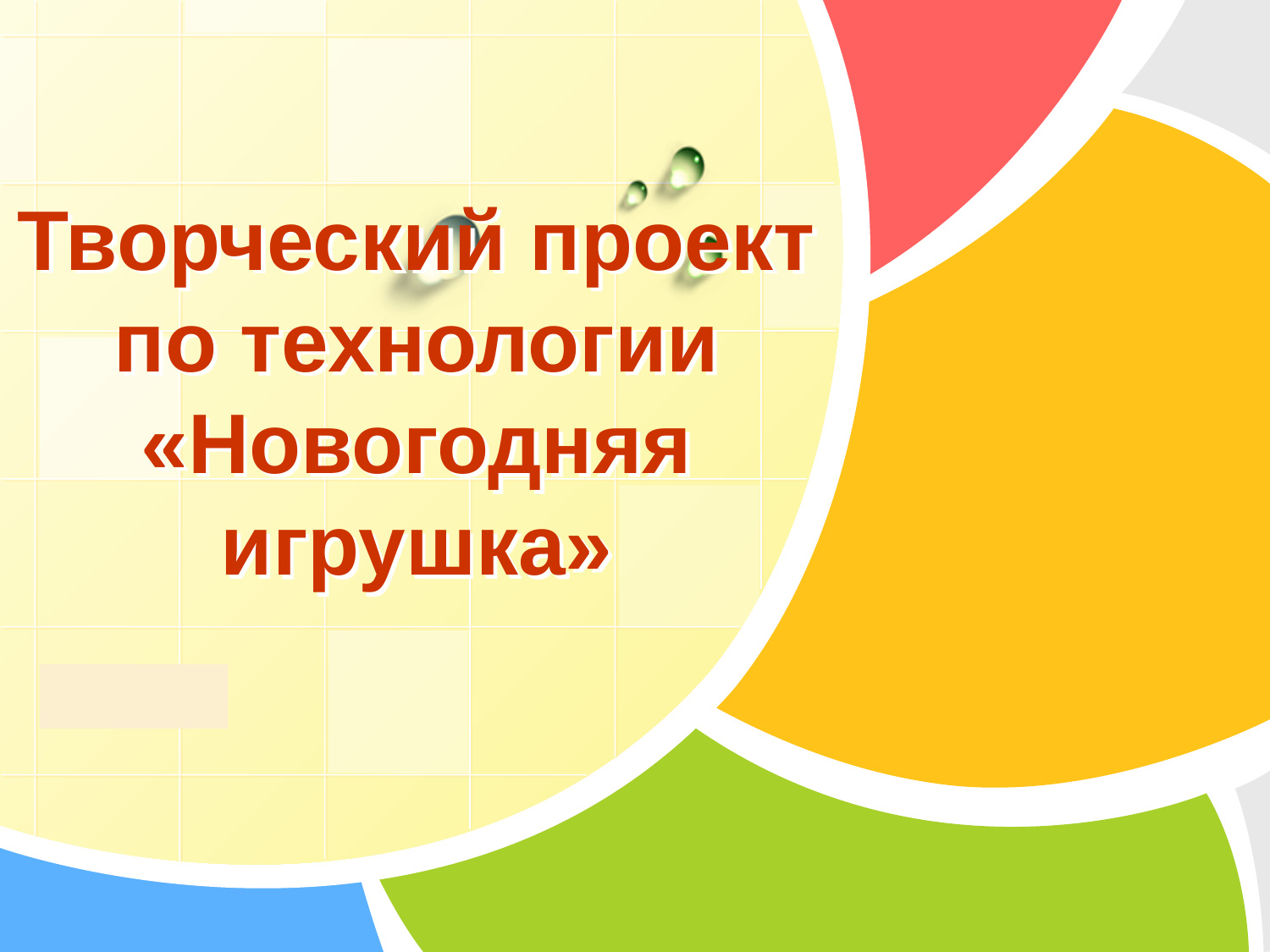

# Творческий проект по технологии «Новогодняя игрушка»